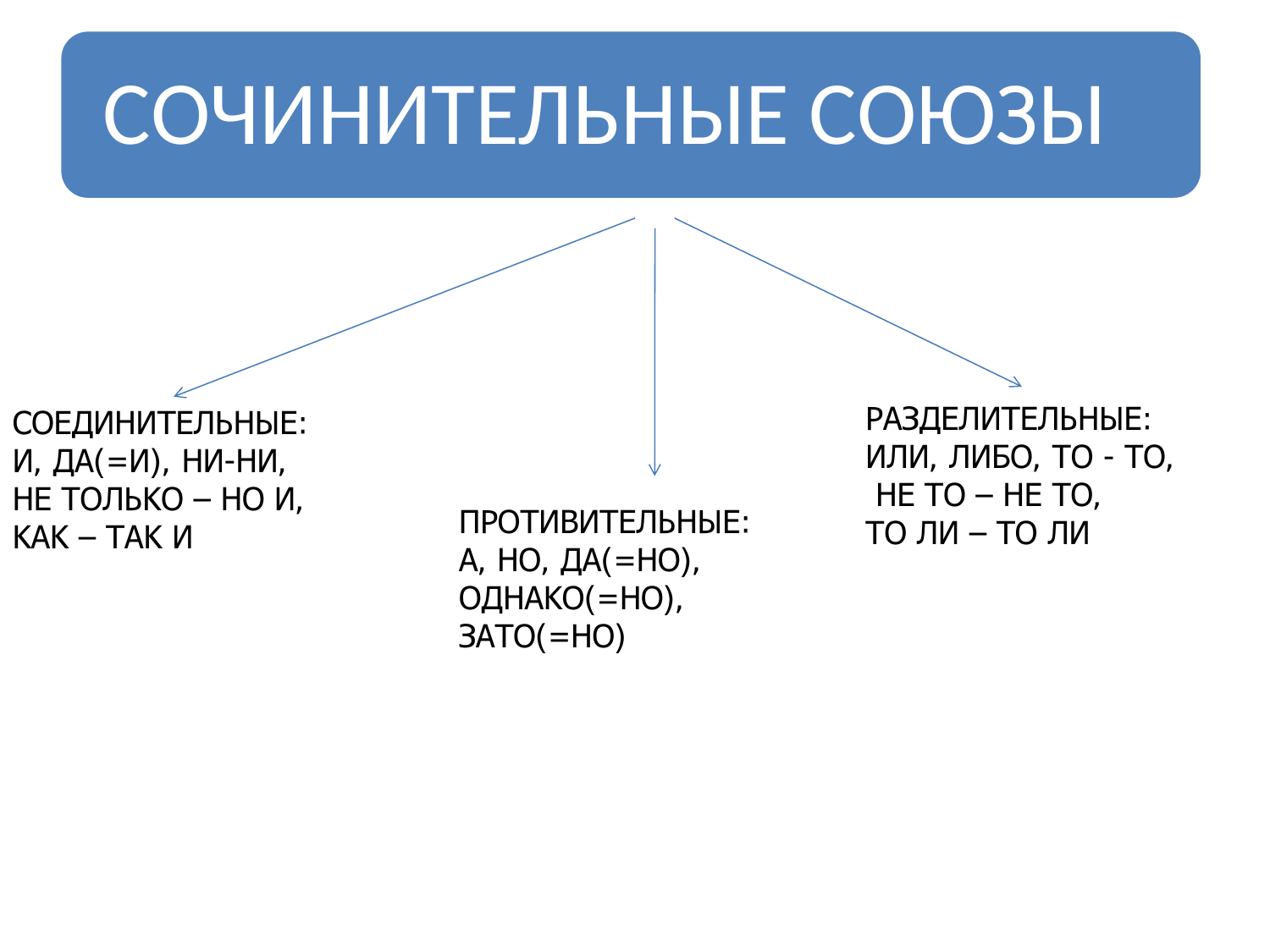

СОЧИНИТЕЛЬНЫЕ СОЮЗЫ
РАЗДЕЛИТЕЛЬНЫЕ:
ИЛИ, ЛИБО, ТО - ТО,
 НЕ ТО – НЕ ТО,
ТО ЛИ – ТО ЛИ
СОЕДИНИТЕЛЬНЫЕ:
И, ДА(=И), НИ-НИ,
НЕ ТОЛЬКО – НО И,
КАК – ТАК И
ПРОТИВИТЕЛЬНЫЕ:
А, НО, ДА(=НО),
ОДНАКО(=НО),
ЗАТО(=НО)